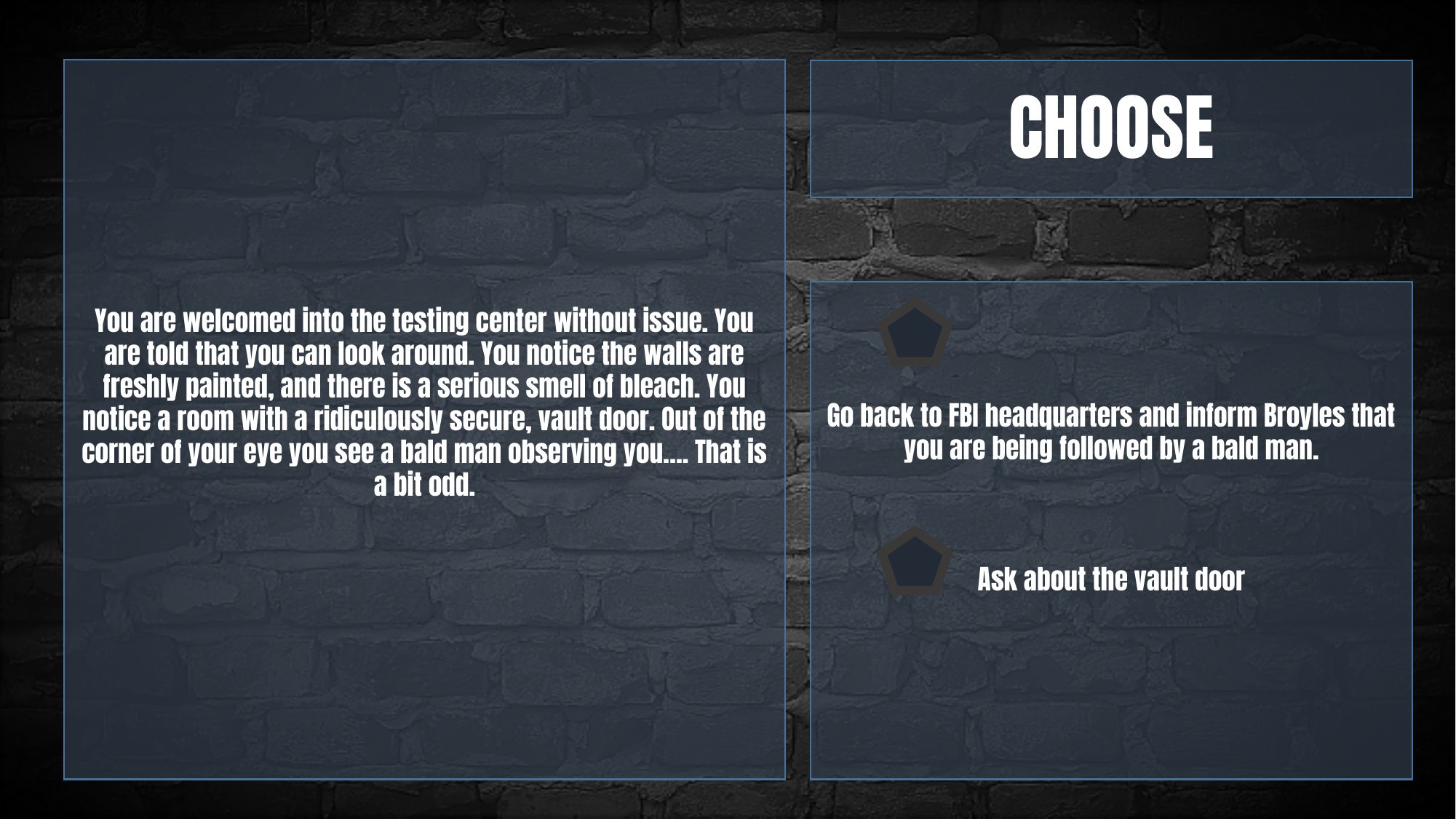

You are welcomed into the testing center without issue. You are told that you can look around. You notice the walls are freshly painted, and there is a serious smell of bleach. You notice a room with a ridiculously secure, vault door. Out of the corner of your eye you see a bald man observing you…. That is a bit odd.

CHOOSE
Go back to FBI headquarters and inform Broyles that you are being followed by a bald man.

Ask about the vault door